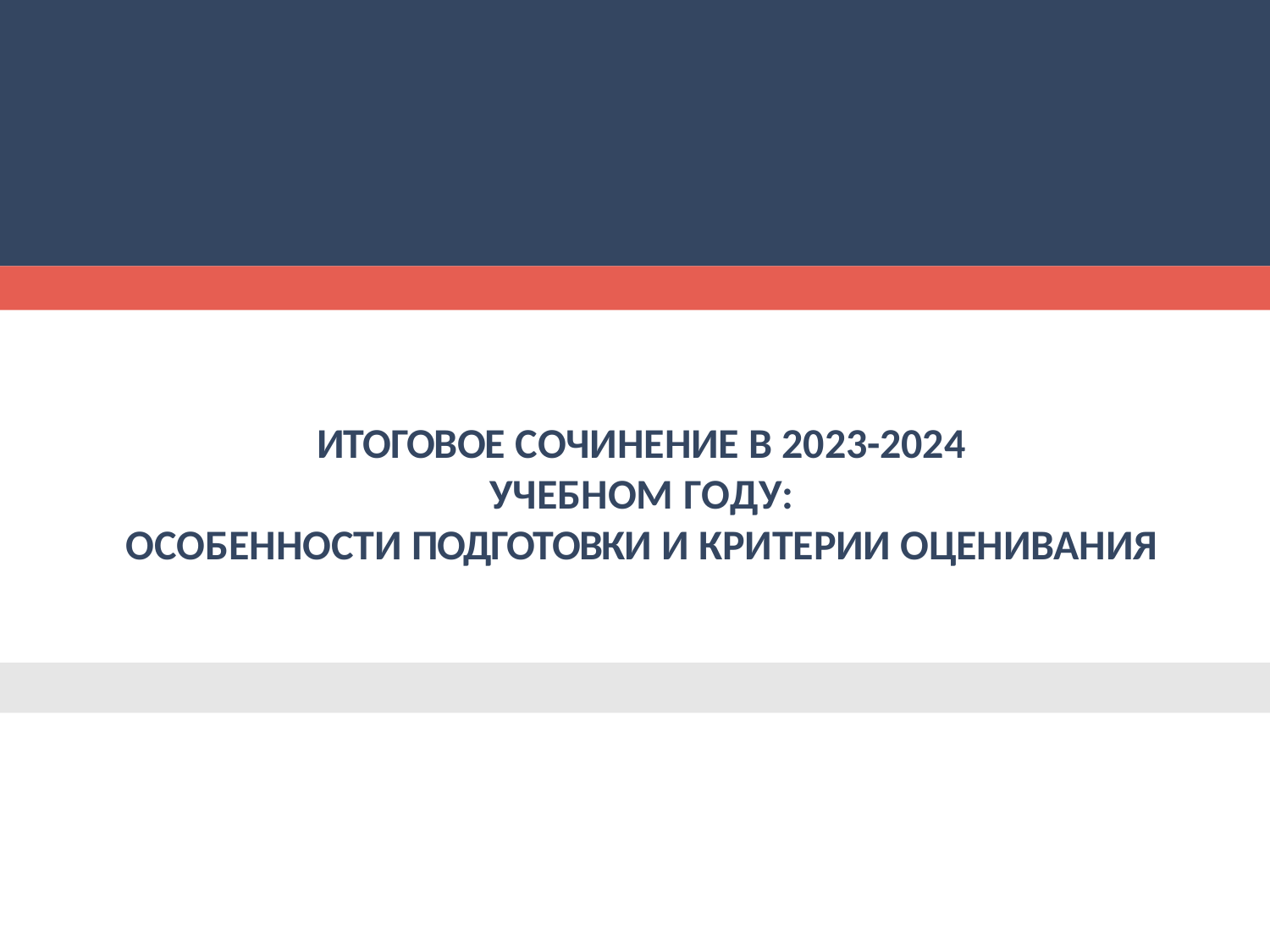

ИТОГОВОЕ СОЧИНЕНИЕ В 2023-2024
УЧЕБНОМ ГОДУ:
ОСОБЕННОСТИ ПОДГОТОВКИ И КРИТЕРИИ ОЦЕНИВАНИЯ